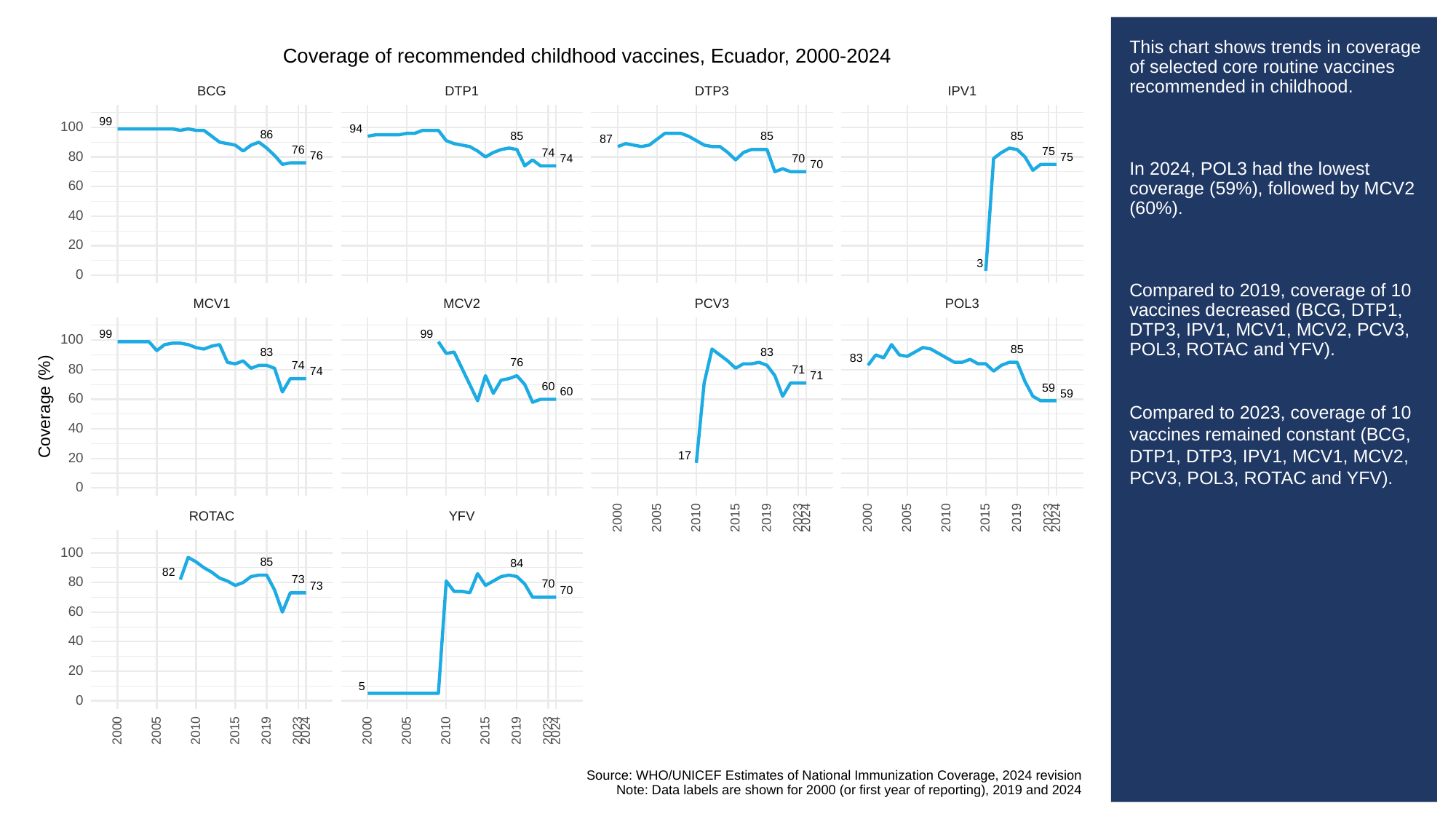

# This chart shows trends in coverage of selected core routine vaccines recommended in childhood.

In 2024, POL3 had the lowest coverage (59%), followed by MCV2 (60%).

Compared to 2019, coverage of 10 vaccines decreased (BCG, DTP1, DTP3, IPV1, MCV1, MCV2, PCV3, POL3, ROTAC and YFV).

Compared to 2023, coverage of 10 vaccines remained constant (BCG, DTP1, DTP3, IPV1, MCV1, MCV2, PCV3, POL3, ROTAC and YFV).

Coverage of recommended childhood vaccines, Ecuador, 2000-2024
BCG
DTP3
DTP1
IPV1

99
100
94

86
85
85
85

87

76
75

74
76
80
75
70
74

70

60

40

20

3

0

POL3
PCV3
MCV1
MCV2

99
99
100

85
83
83

83

76
74
80
71
74

71
60
59

60
59
60
Coverage (%)

40

17
20

0

ROTAC
YFV
2023
2023
2000
2005
2010
2015
2019
2024
2000
2005
2010
2015
2019
2024

100

85
84

82

73
80
70
73

70

60

40

20

5

0

2023
2023
2000
2005
2010
2015
2019
2024
2000
2005
2010
2015
2019
2024
Source: WHO/UNICEF Estimates of National Immunization Coverage, 2024 revision
Note: Data labels are shown for 2000 (or first year of reporting), 2019 and 2024